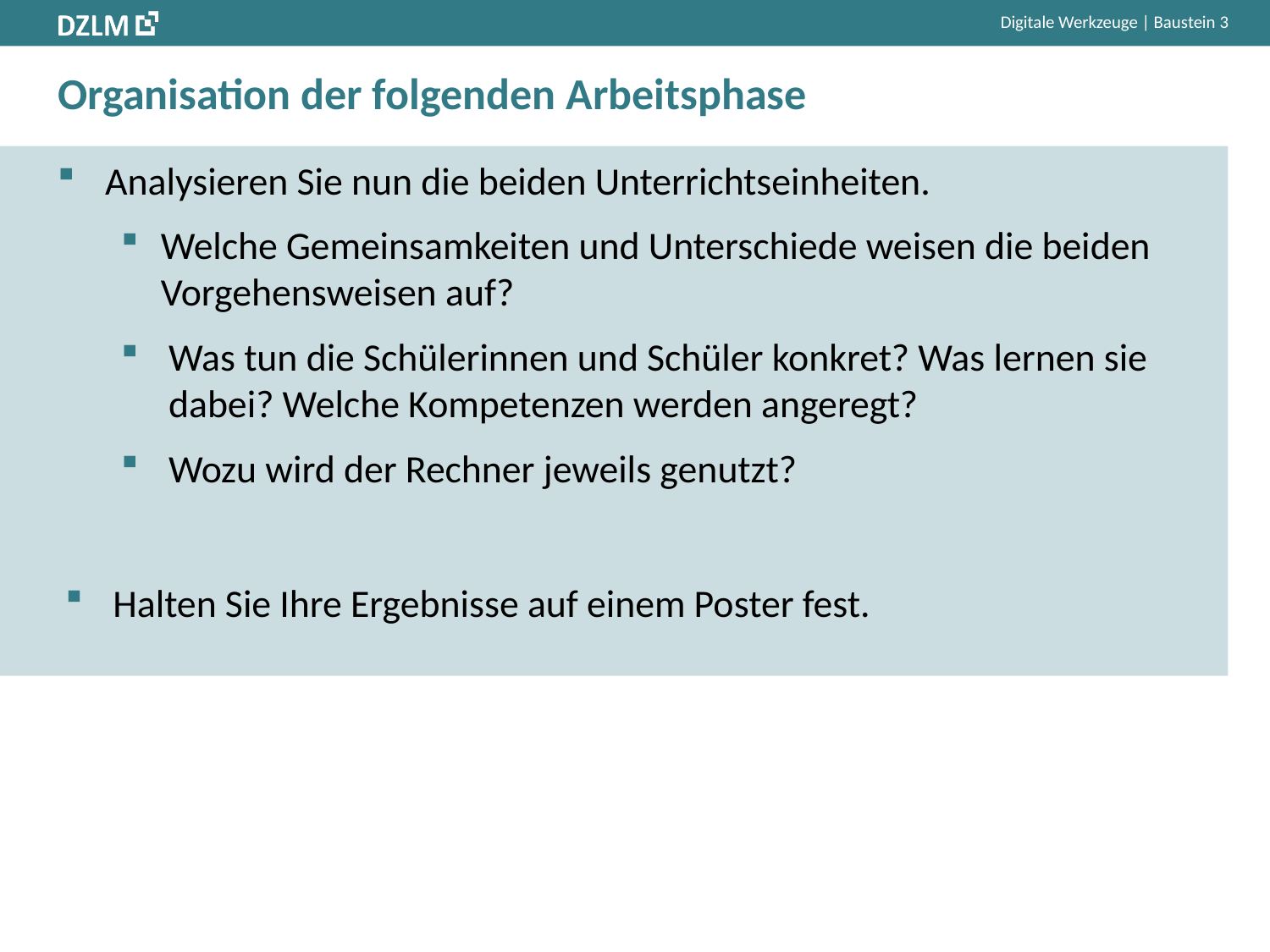

# Organisation der folgenden Arbeitsphase

Analysieren Sie nun die beiden Unterrichtseinheiten.
Welche Gemeinsamkeiten und Unterschiede weisen die beiden Vorgehensweisen auf?
Was tun die Schülerinnen und Schüler konkret? Was lernen sie dabei? Welche Kompetenzen werden angeregt?
Wozu wird der Rechner jeweils genutzt?

Halten Sie Ihre Ergebnisse auf einem Poster fest.